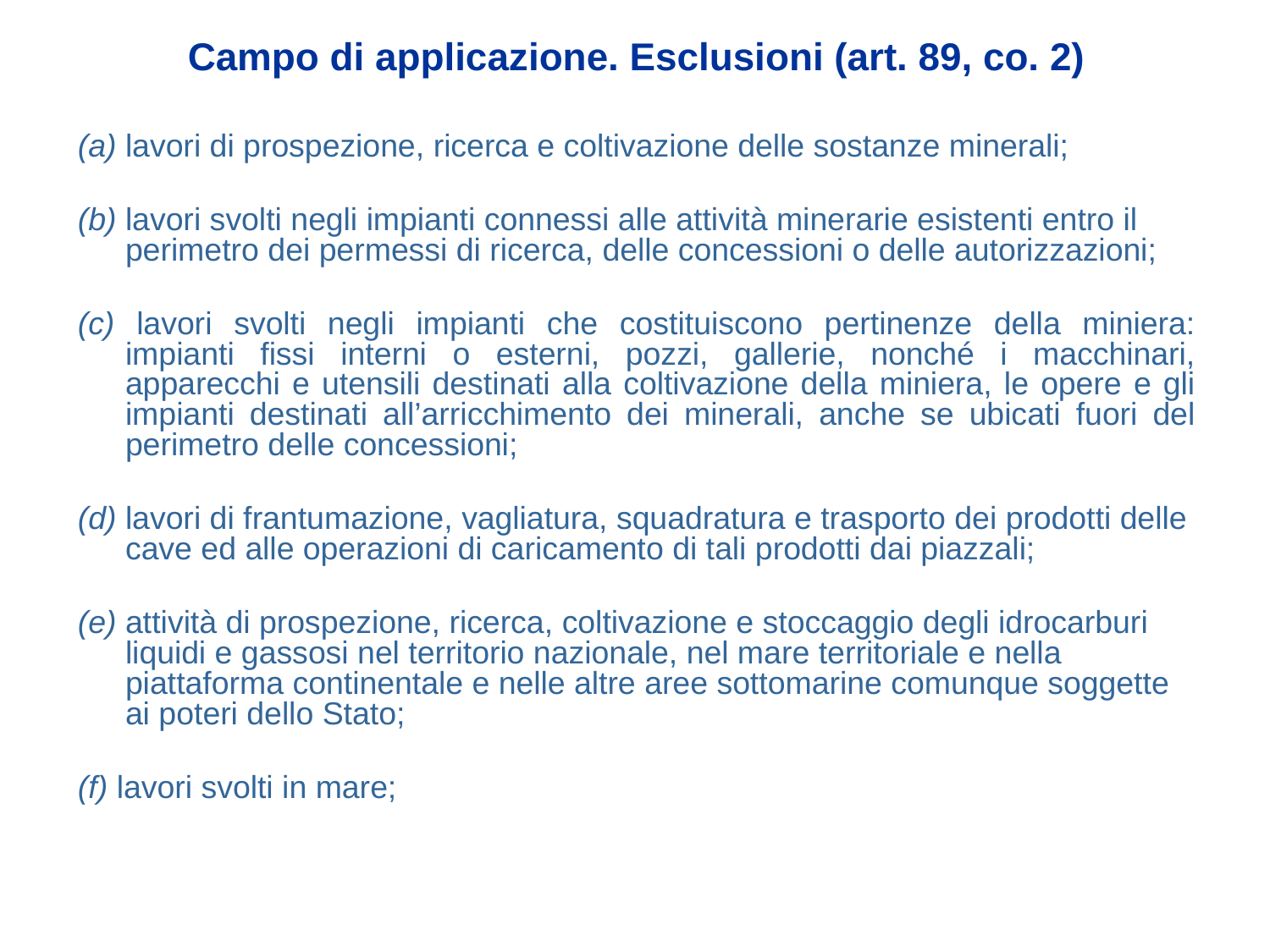

# Campo di applicazione. Esclusioni (art. 89, co. 2)
(a) lavori di prospezione, ricerca e coltivazione delle sostanze minerali;

(b) lavori svolti negli impianti connessi alle attività minerarie esistenti entro il perimetro dei permessi di ricerca, delle concessioni o delle autorizzazioni;

(c) lavori svolti negli impianti che costituiscono pertinenze della miniera: impianti fissi interni o esterni, pozzi, gallerie, nonché i macchinari, apparecchi e utensili destinati alla coltivazione della miniera, le opere e gli impianti destinati all’arricchimento dei minerali, anche se ubicati fuori del perimetro delle concessioni;

(d) lavori di frantumazione, vagliatura, squadratura e trasporto dei prodotti delle cave ed alle operazioni di caricamento di tali prodotti dai piazzali;

(e) attività di prospezione, ricerca, coltivazione e stoccaggio degli idrocarburi liquidi e gassosi nel territorio nazionale, nel mare territoriale e nella piattaforma continentale e nelle altre aree sottomarine comunque soggette ai poteri dello Stato;

(f) lavori svolti in mare;